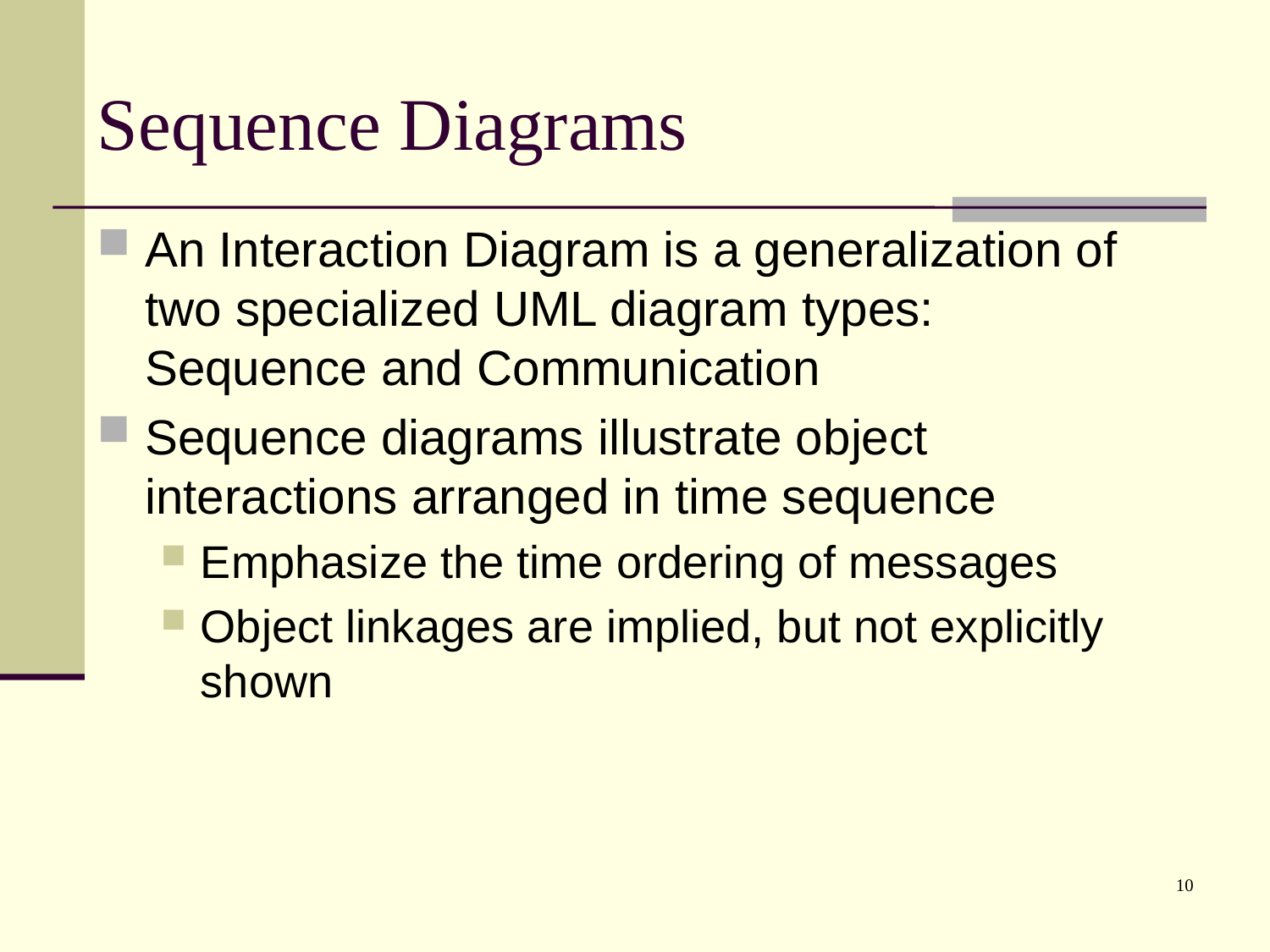

# Sequence Diagrams
An Interaction Diagram is a generalization of two specialized UML diagram types: Sequence and Communication
Sequence diagrams illustrate object interactions arranged in time sequence
Emphasize the time ordering of messages
Object linkages are implied, but not explicitly shown

10